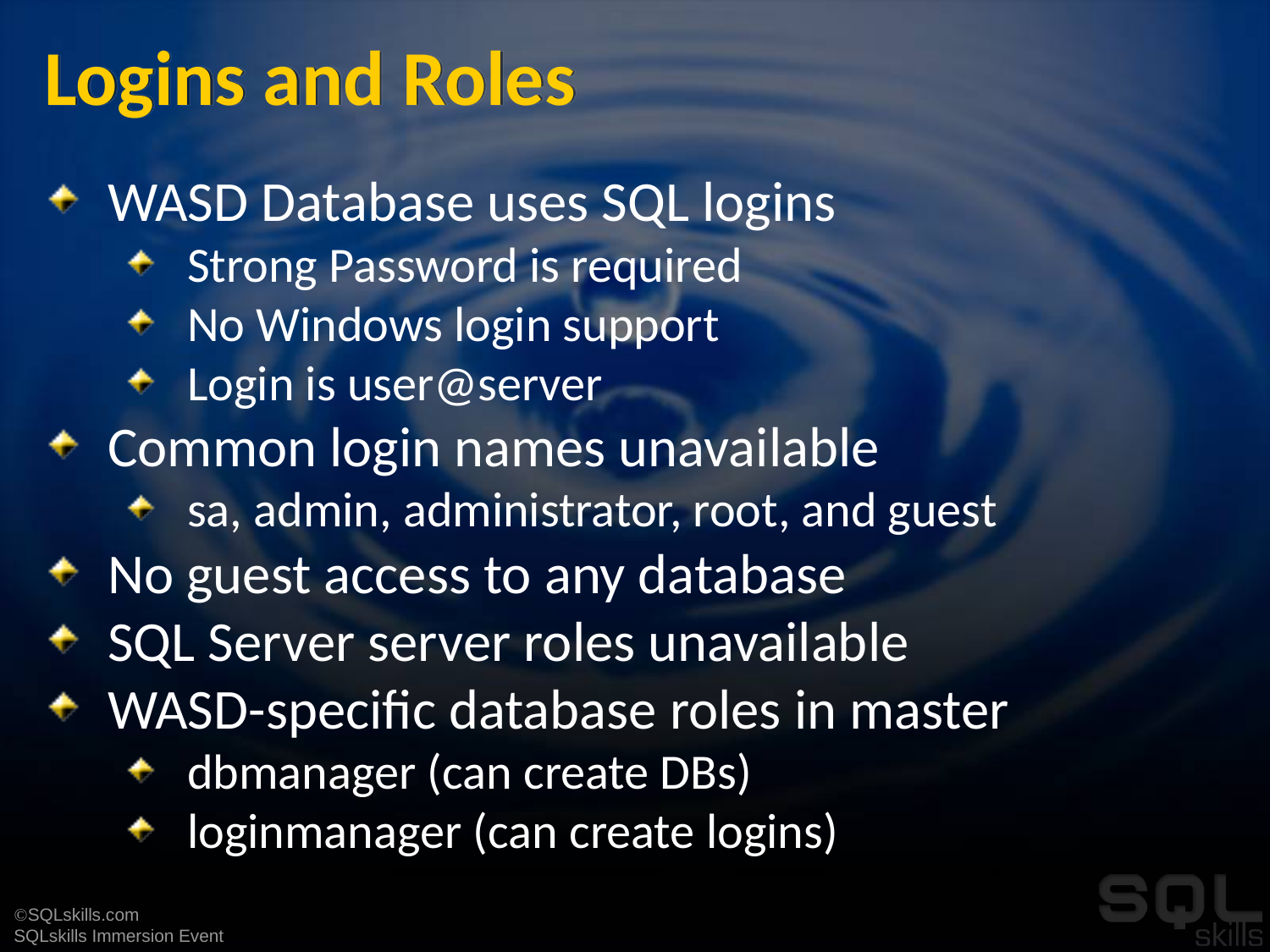

# Logins and Roles
WASD Database uses SQL logins
Strong Password is required
No Windows login support
Login is user@server
Common login names unavailable
sa, admin, administrator, root, and guest
No guest access to any database
SQL Server server roles unavailable
WASD-specific database roles in master
dbmanager (can create DBs)
loginmanager (can create logins)